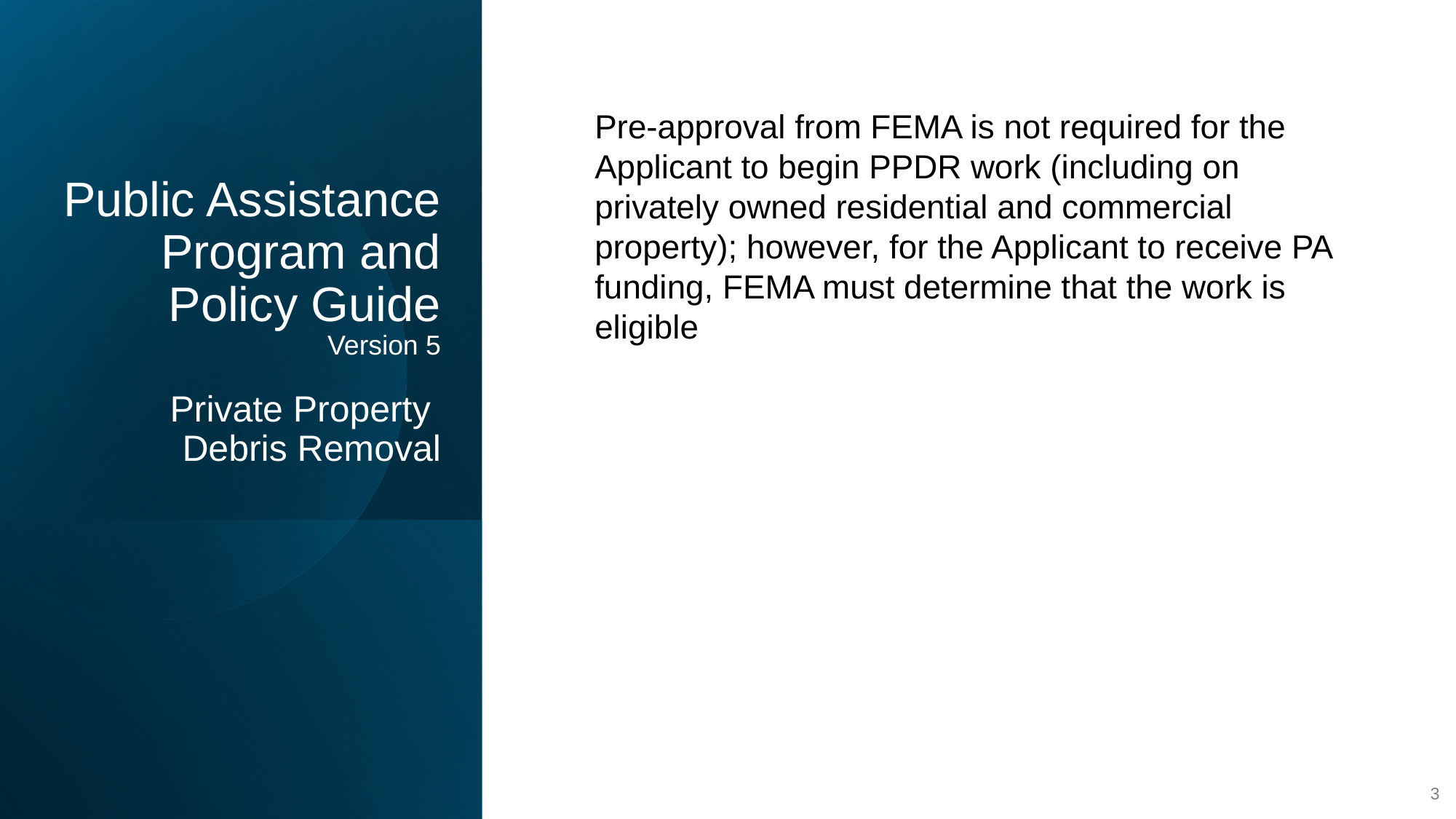

# Public Assistance Program and Policy Guide Version 5 Private Property Debris Removal
Pre-approval from FEMA is not required for the Applicant to begin PPDR work (including on privately owned residential and commercial property); however, for the Applicant to receive PA funding, FEMA must determine that the work is eligible

3